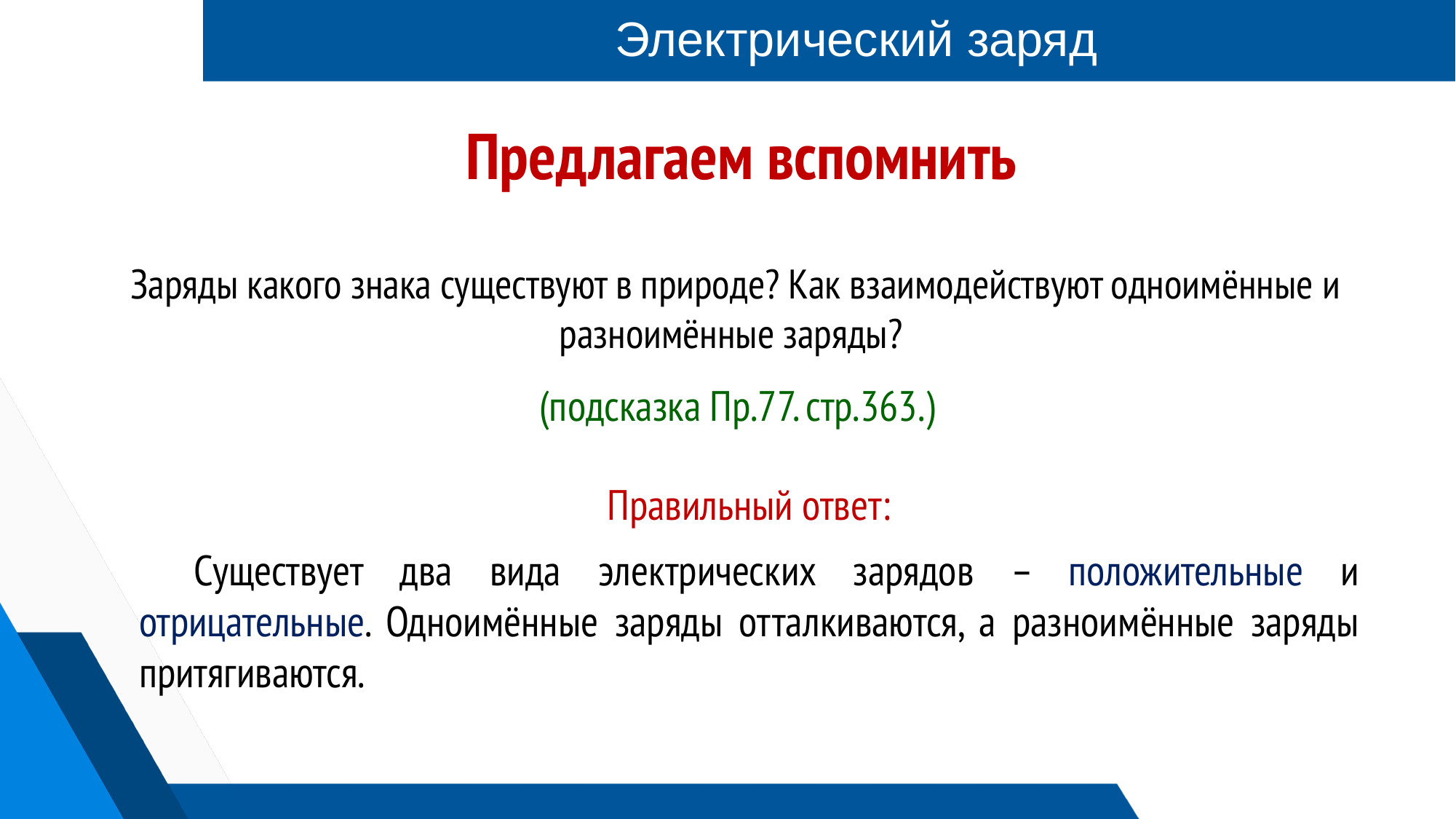

# Электрический заряд
Предлагаем вспомнить

Заряды какого знака существуют в природе? Как взаимодействуют одноимённые и разноимённые заряды?

(подсказка Пр.77. стр.363.)

Правильный ответ:
Существует два вида электрических зарядов – положительные и отрицательные. Одноимённые заряды отталкиваются, а разноимённые заряды притягиваются.